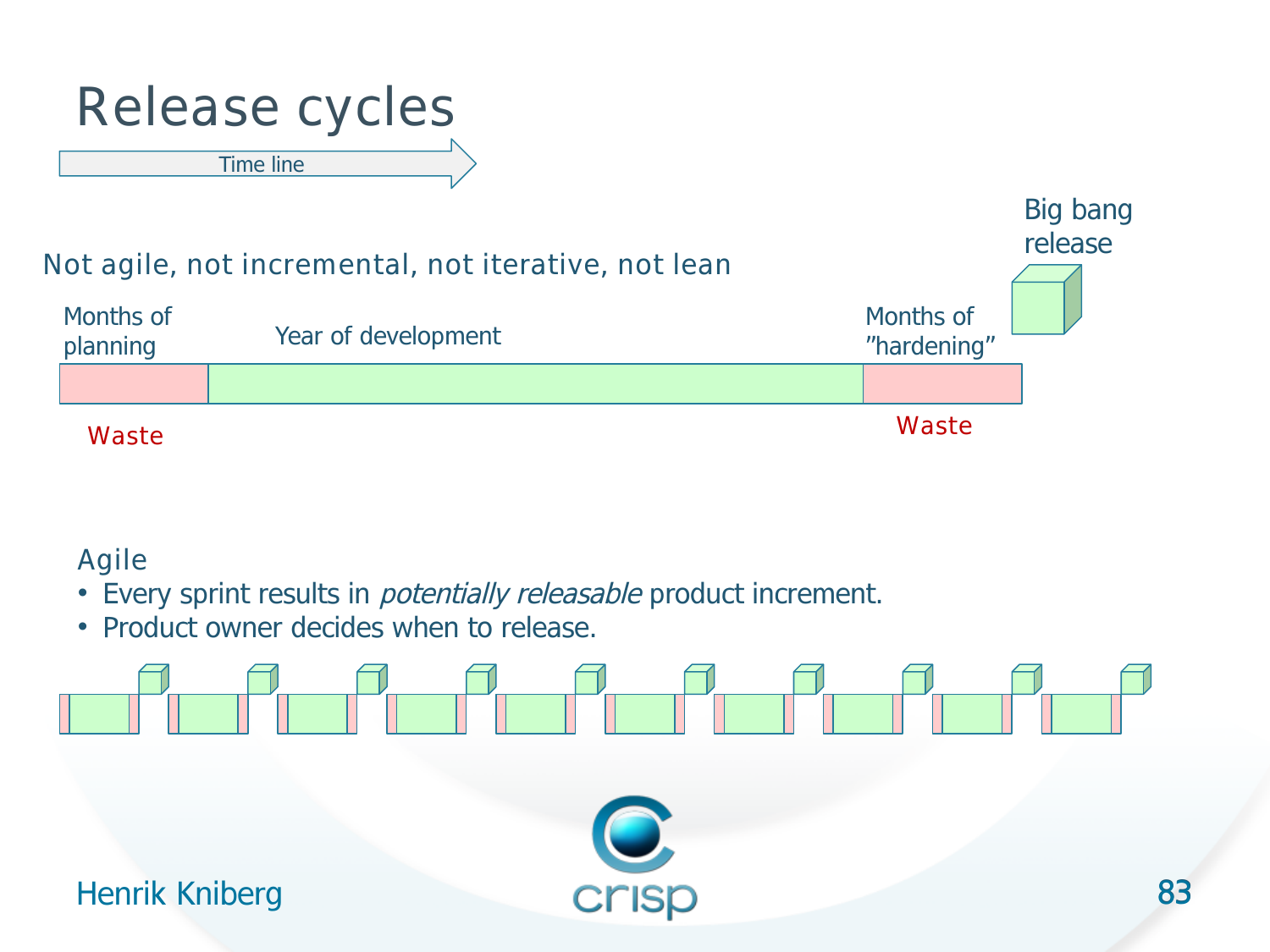

# Release cycles
Time line
Big bang
release
Not agile, not incremental, not iterative, not lean

Months of planning
Months of ”hardening”
Year of development

Waste
Waste
Agile
Every sprint results in potentially releasable product increment.
Product owner decides when to release.

83
Henrik Kniberg